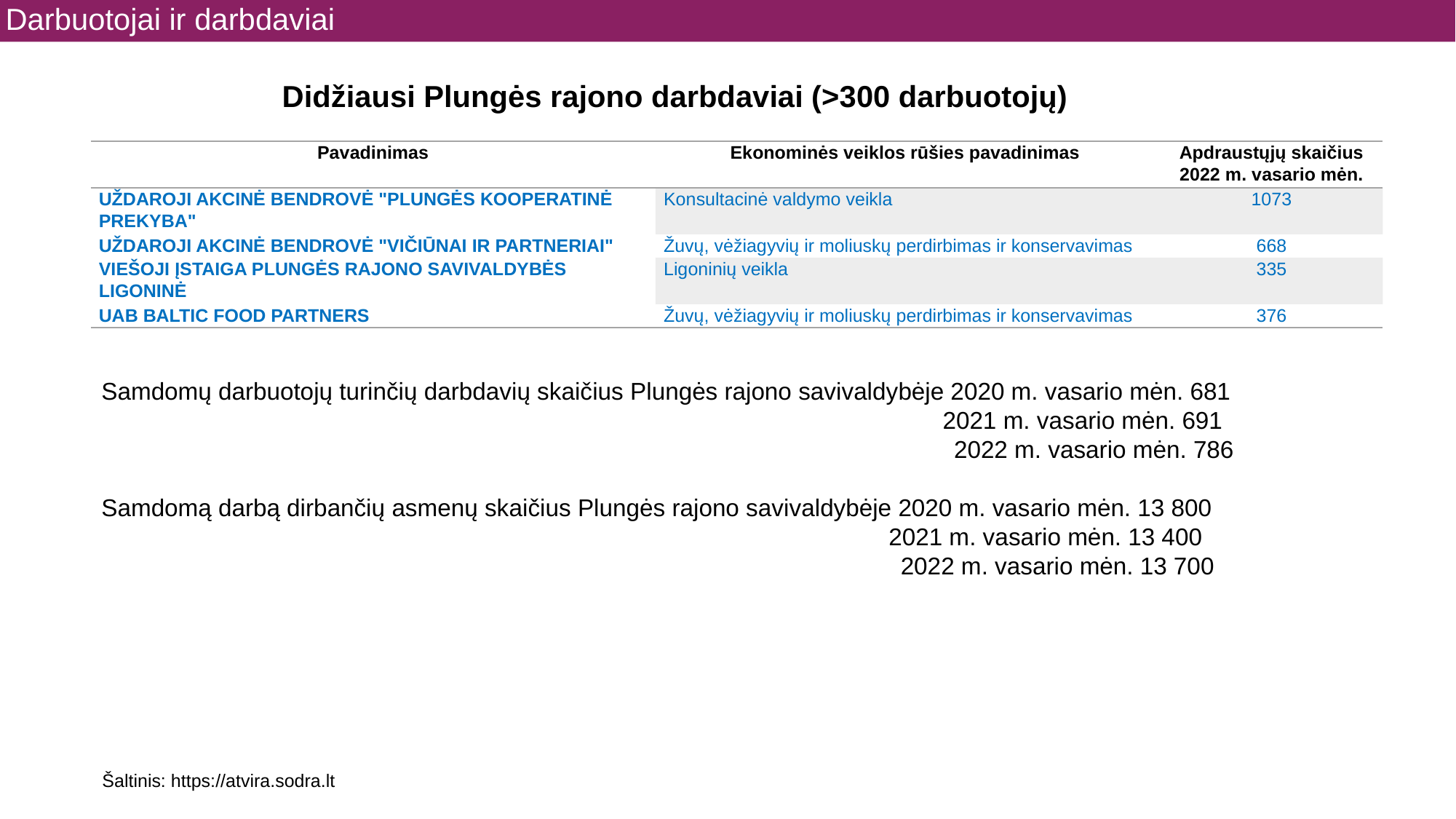

Darbuotojai ir darbdaviai
Didžiausi Plungės rajono darbdaviai (>300 darbuotojų)
| Pavadinimas | Ekonominės veiklos rūšies pavadinimas | Apdraustųjų skaičius 2022 m. vasario mėn. |
| --- | --- | --- |
| UŽDAROJI AKCINĖ BENDROVĖ "PLUNGĖS KOOPERATINĖ PREKYBA" | Konsultacinė valdymo veikla | 1073 |
| UŽDAROJI AKCINĖ BENDROVĖ "VIČIŪNAI IR PARTNERIAI" | Žuvų, vėžiagyvių ir moliuskų perdirbimas ir konservavimas | 668 |
| VIEŠOJI ĮSTAIGA PLUNGĖS RAJONO SAVIVALDYBĖS LIGONINĖ | Ligoninių veikla | 335 |
| UAB BALTIC FOOD PARTNERS | Žuvų, vėžiagyvių ir moliuskų perdirbimas ir konservavimas | 376 |
Samdomų darbuotojų turinčių darbdavių skaičius Plungės rajono savivaldybėje 2020 m. vasario mėn. 681
                                                                                                                             2021 m. vasario mėn. 691
 2022 m. vasario mėn. 786

Samdomą darbą dirbančių asmenų skaičius Plungės rajono savivaldybėje 2020 m. vasario mėn. 13 800
                                                                                                                     2021 m. vasario mėn. 13 400
 2022 m. vasario mėn. 13 700

892 €
Šaltinis: https://atvira.sodra.lt